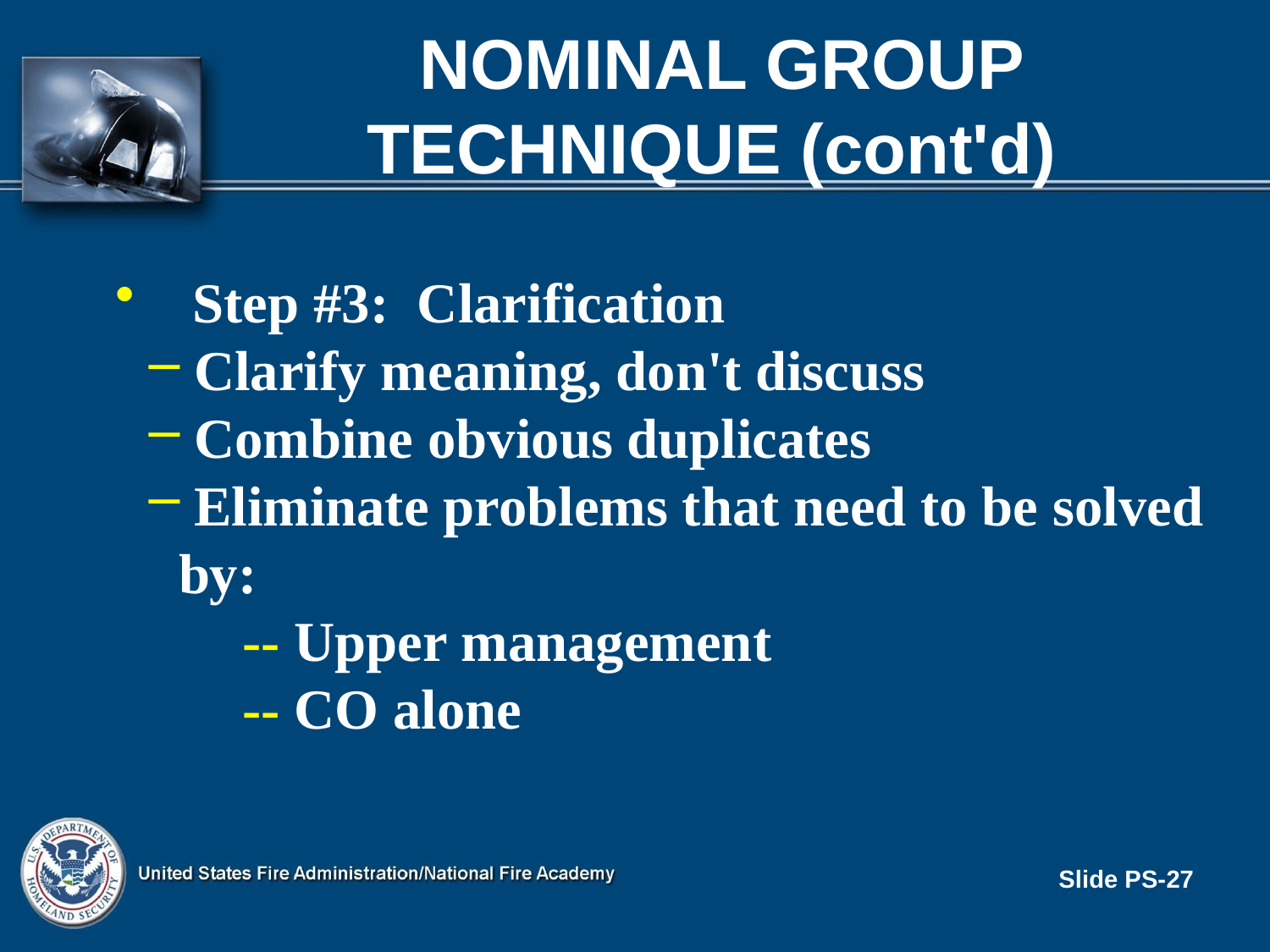

# NOMINAL GROUP TECHNIQUE (cont'd)
 Step #3:  Clarification
 Clarify meaning, don't discuss
 Combine obvious duplicates
 Eliminate problems that need to be solved by:
-- Upper management
-- CO alone
Slide PS-27